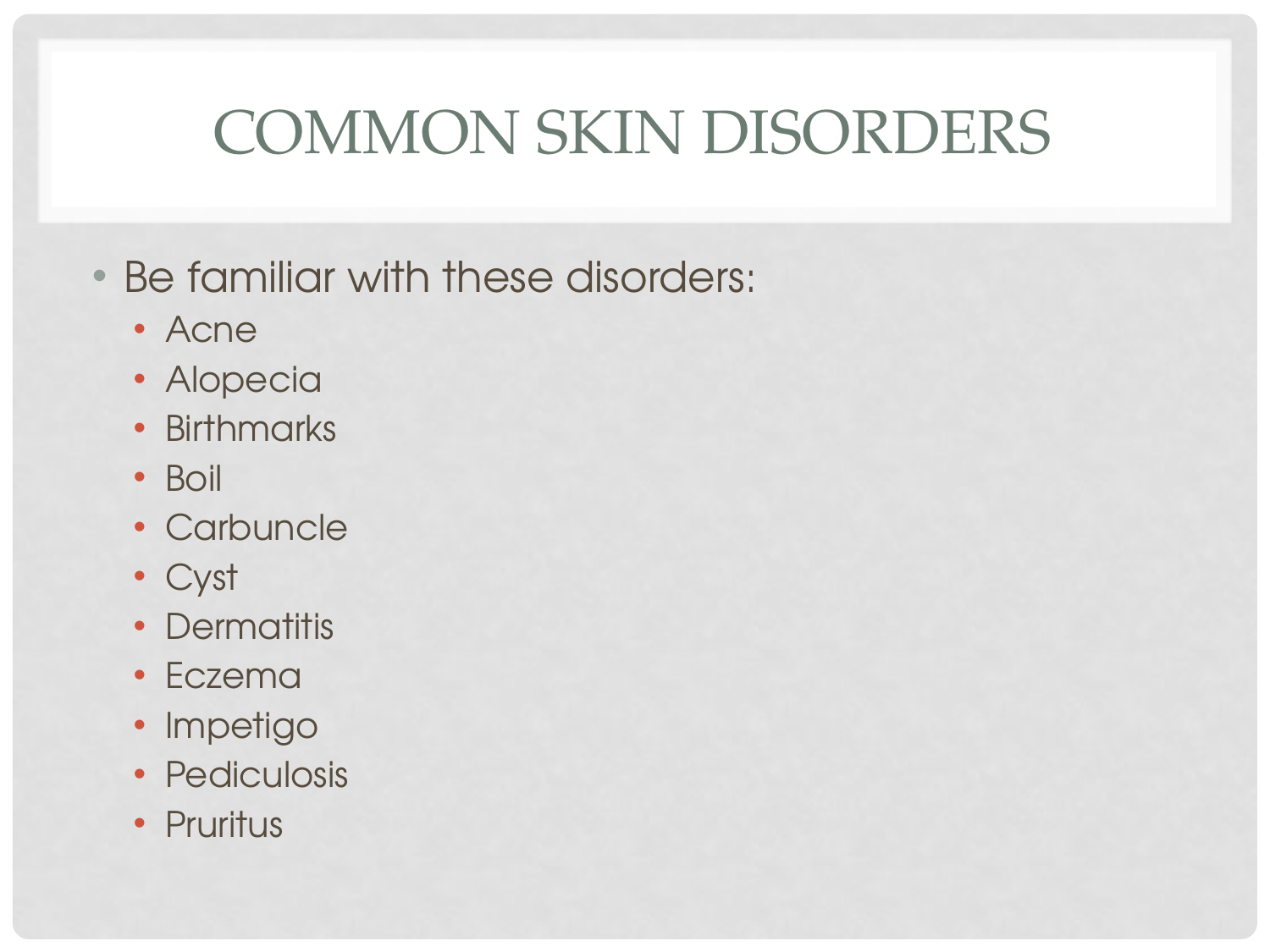

# Common Skin Disorders
Be familiar with these disorders:
Acne
Alopecia
Birthmarks
Boil
Carbuncle
Cyst
Dermatitis
Eczema
Impetigo
Pediculosis
Pruritus